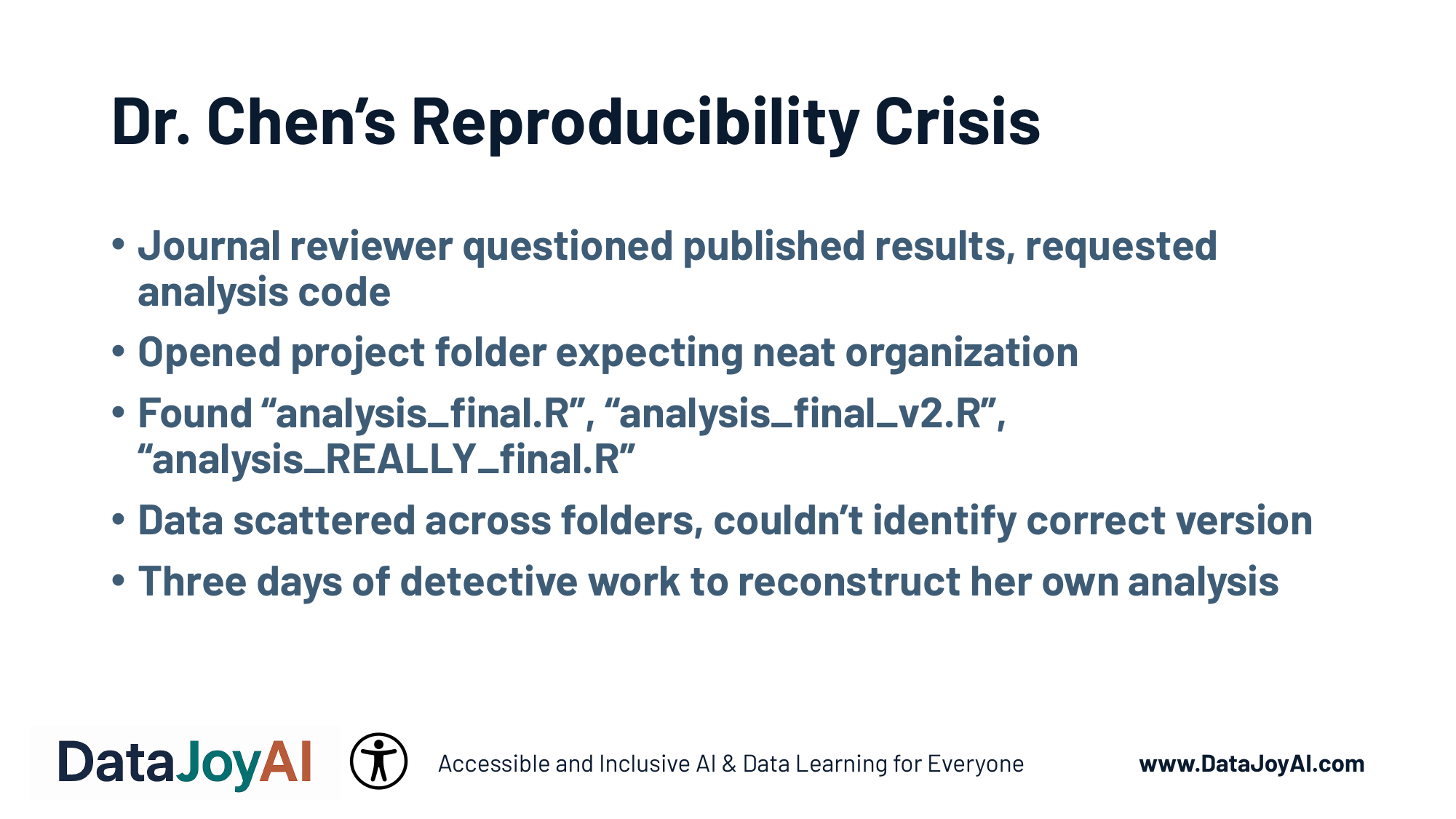

# Dr. Chen’s Reproducibility Crisis
Journal reviewer questioned published results, requested analysis code
Opened project folder expecting neat organization
Found “analysis_final.R”, “analysis_final_v2.R”, “analysis_REALLY_final.R”
Data scattered across folders, couldn’t identify correct version
Three days of detective work to reconstruct her own analysis